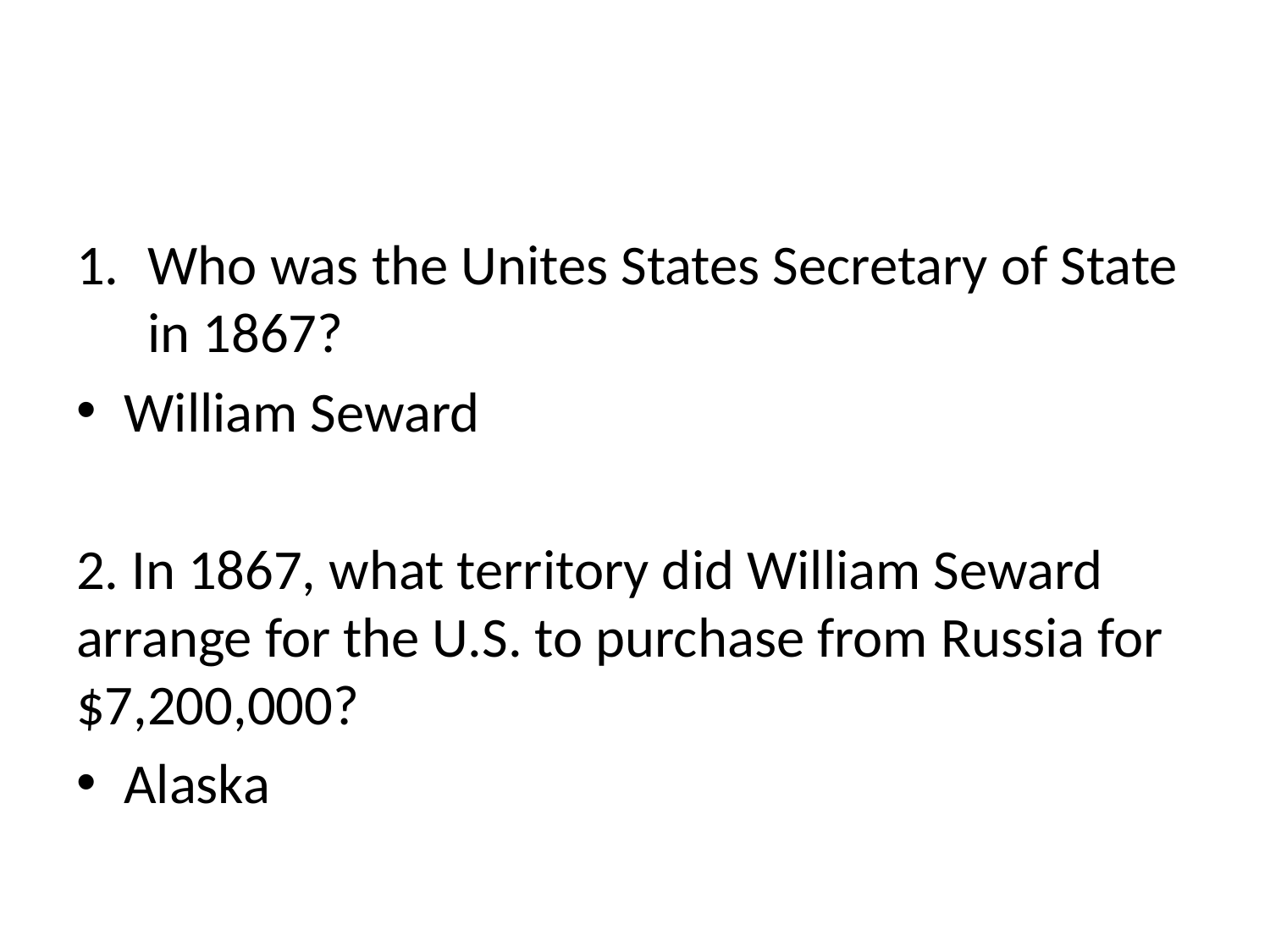

#
Who was the Unites States Secretary of State in 1867?
William Seward

2. In 1867, what territory did William Seward arrange for the U.S. to purchase from Russia for $7,200,000?
Alaska